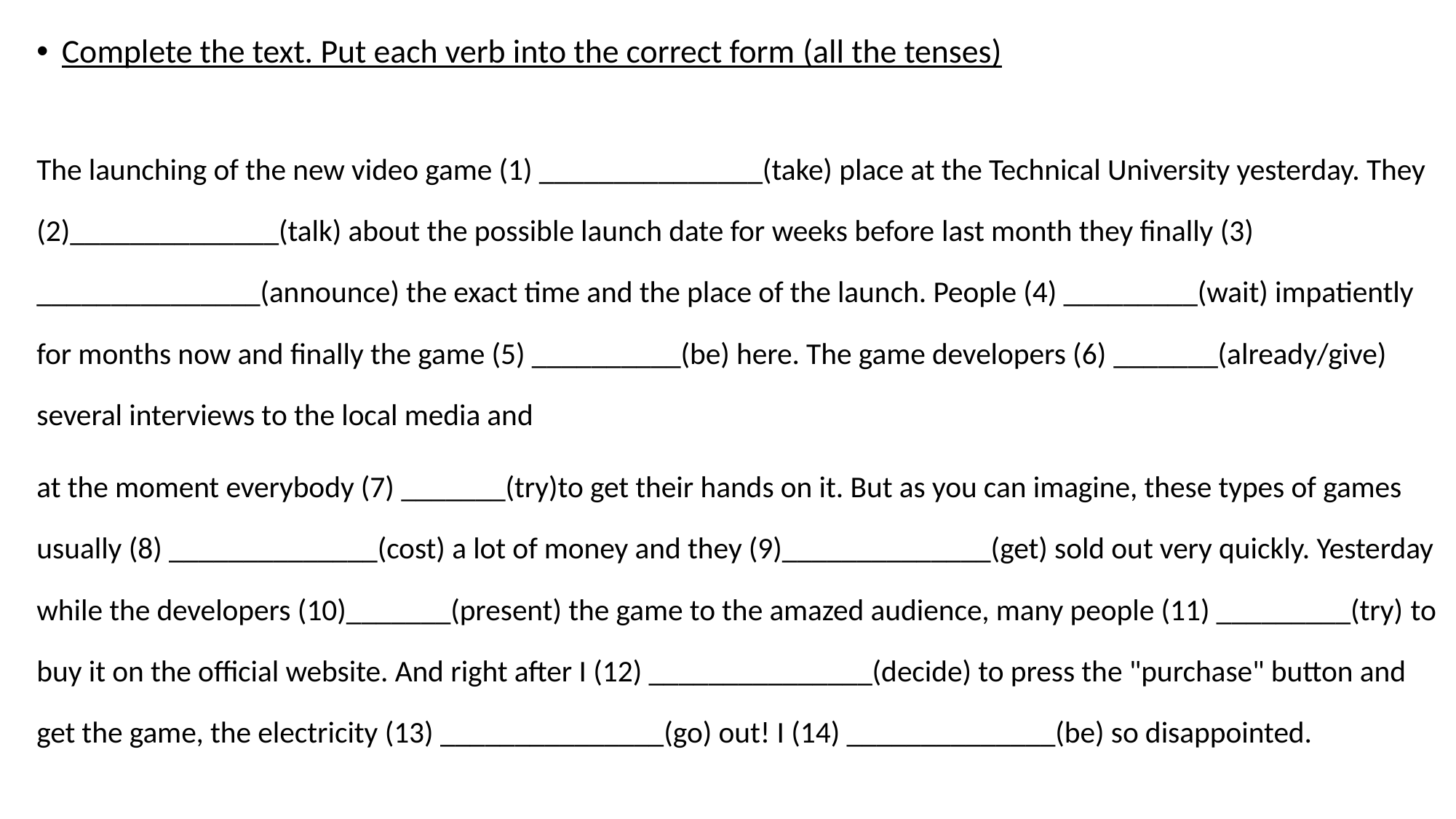

Complete the text. Put each verb into the correct form (all the tenses)

The launching of the new video game (1) _______________(take) place at the Technical University yesterday. They (2)______________(talk) about the possible launch date for weeks before last month they finally (3) _______________(announce) the exact time and the place of the launch. People (4) _________(wait) impatiently for months now and finally the game (5) __________(be) here. The game developers (6) _______(already/give) several interviews to the local media and
at the moment everybody (7) _______(try)to get their hands on it. But as you can imagine, these types of games usually (8) ______________(cost) a lot of money and they (9)______________(get) sold out very quickly. Yesterday while the developers (10)_______(present) the game to the amazed audience, many people (11) _________(try) to buy it on the official website. And right after I (12) _______________(decide) to press the "purchase" button and get the game, the electricity (13) _______________(go) out! I (14) ______________(be) so disappointed.